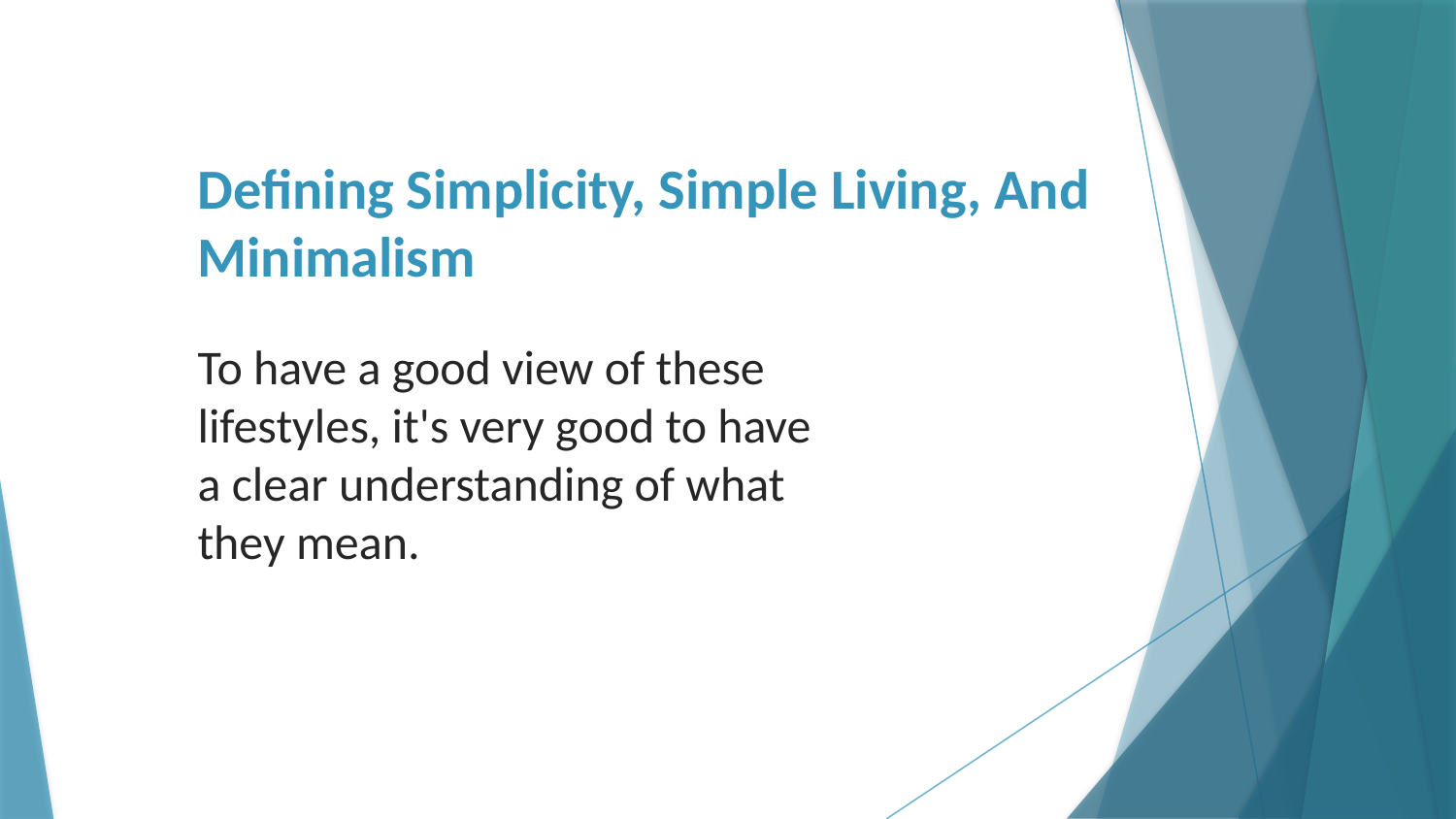

# Defining Simplicity, Simple Living, And Minimalism
To have a good view of these lifestyles, it's very good to have a clear understanding of what they mean.